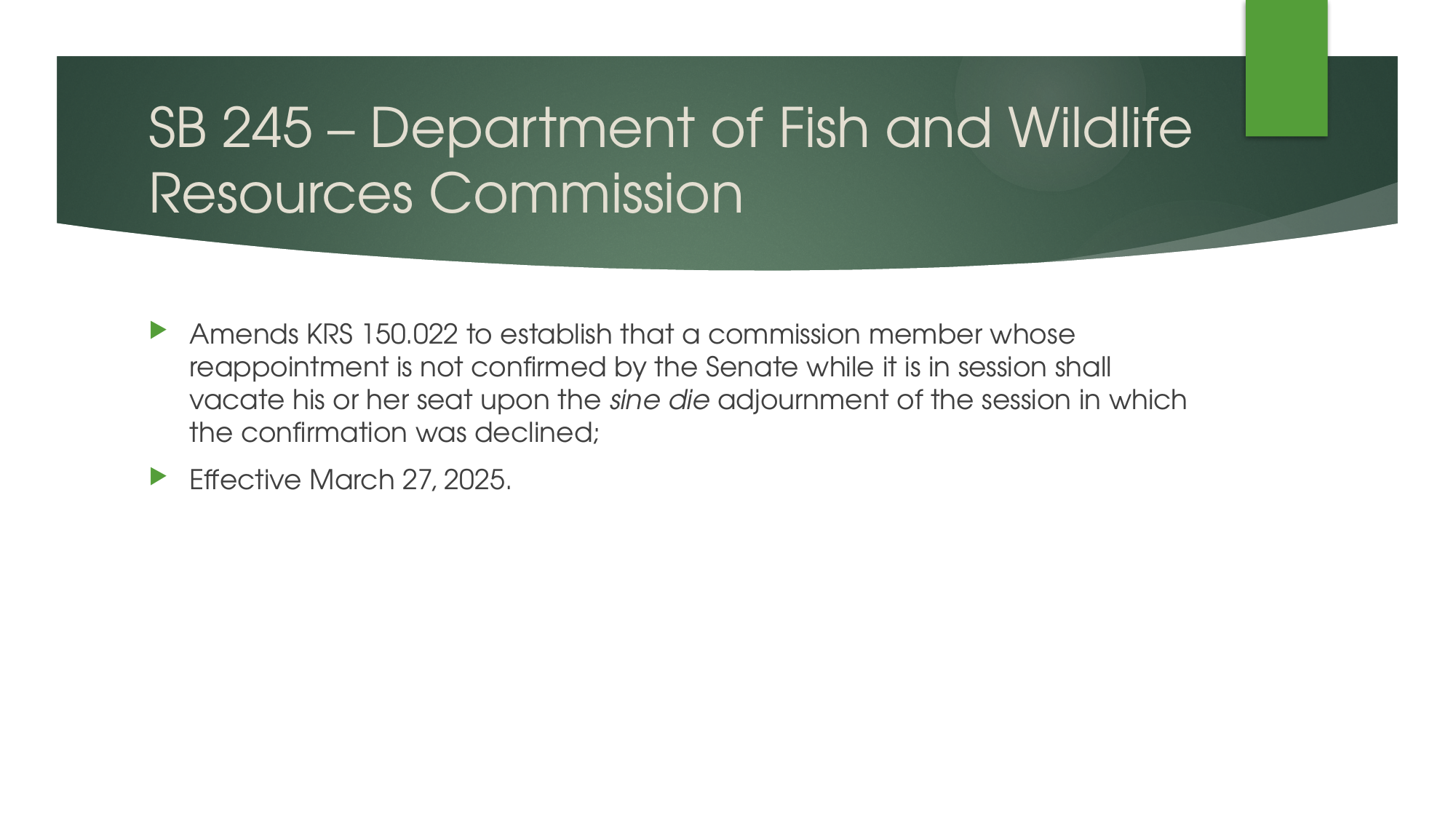

# SB 245 – Department of Fish and Wildlife Resources Commission
Amends KRS 150.022 to establish that a commission member whose reappointment is not confirmed by the Senate while it is in session shall vacate his or her seat upon the sine die adjournment of the session in which the confirmation was declined;
Effective March 27, 2025.